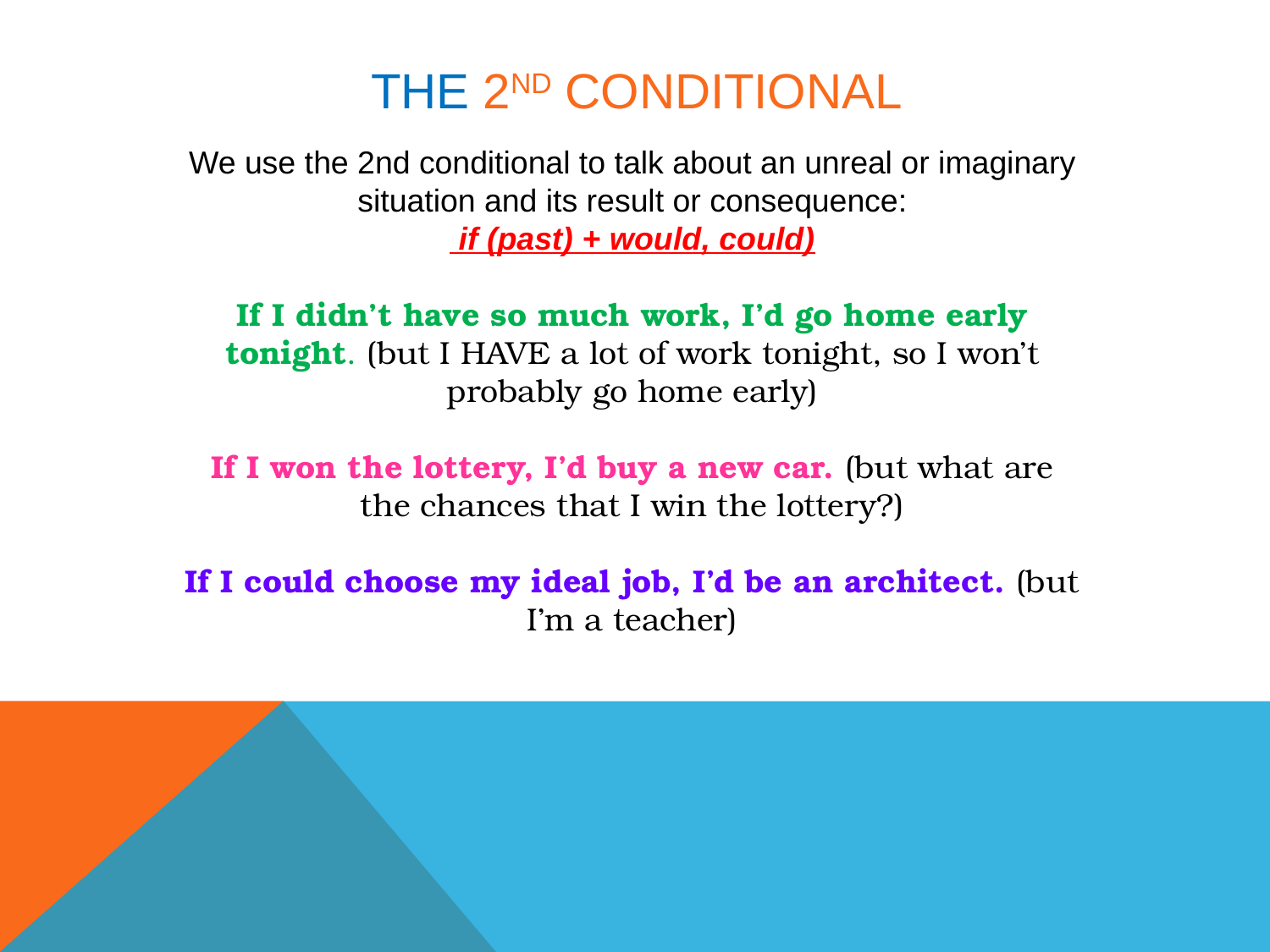

# The 2nd conditional
We use the 2nd conditional to talk about an unreal or imaginary situation and its result or consequence:
 if (past) + would, could)

If I didn’t have so much work, I’d go home early tonight. (but I HAVE a lot of work tonight, so I won’t probably go home early)

If I won the lottery, I’d buy a new car. (but what are the chances that I win the lottery?)

If I could choose my ideal job, I’d be an architect. (but I’m a teacher)